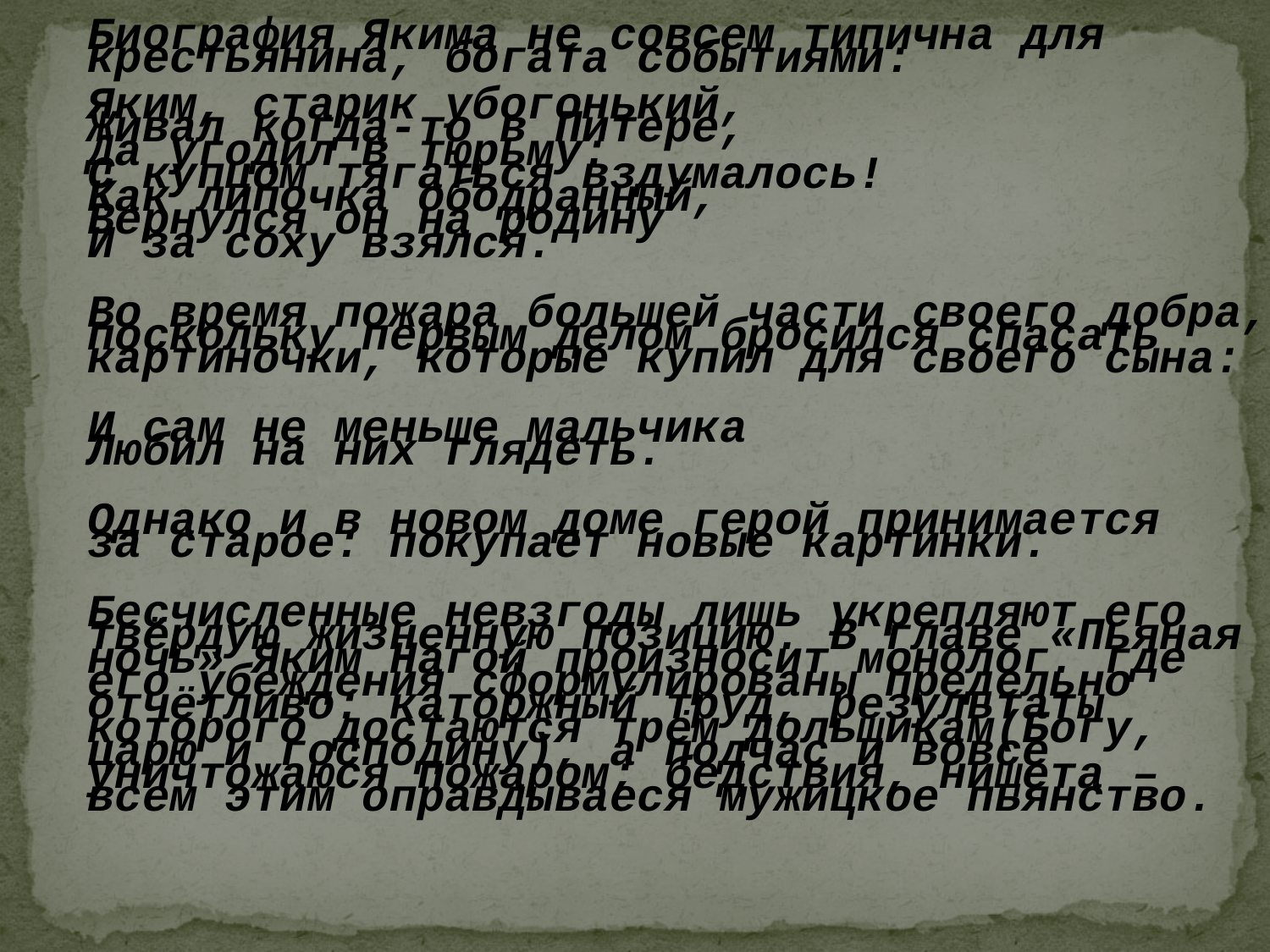

Биография Якима не совсем типична для
крестьянина, богата событиями:

Яким, старик убогонький,
Живал когда-то в Питере,
Да угодил в тюрьму:
С купцом тягаться вздумалось!
Как липочка ободранный,
Вернулся он на родину
И за соху взялся.

Во время пожара большей части своего добра,
поскольку первым делом бросился спасать
картиночки, которые купил для своего сына:

И сам не меньше мальчика
Любил на них глядеть.

Однако и в новом доме герой принимается
за старое: покупает новые картинки.

Бесчисленные невзгоды лишь укрепляют его
твёрдую жизненную позицию. В главе «Пьяная
ночь» Яким Нагой произносит монолог. где
его убеждения сформулированы предельно
отчётливо: каторжный труд, результаты
которого достаются трём дольщикам(Богу,
царю и господину), а подчас и вовсе
уничтожаюся пожаром; бедствия, нищета –
всем этим оправдываеся мужицкое пьянство.